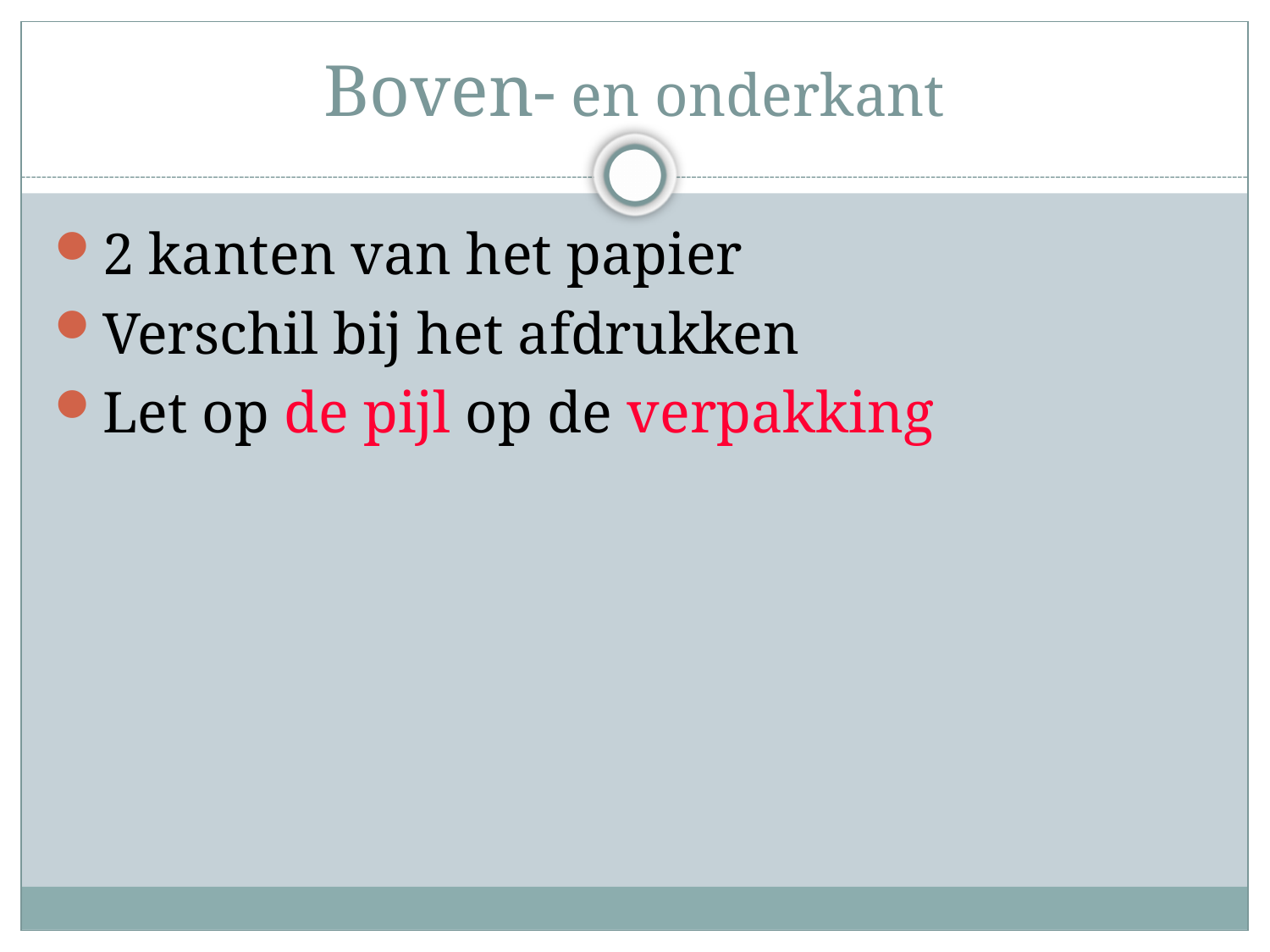

# Boven- en onderkant
2 kanten van het papier
Verschil bij het afdrukken
Let op de pijl op de verpakking